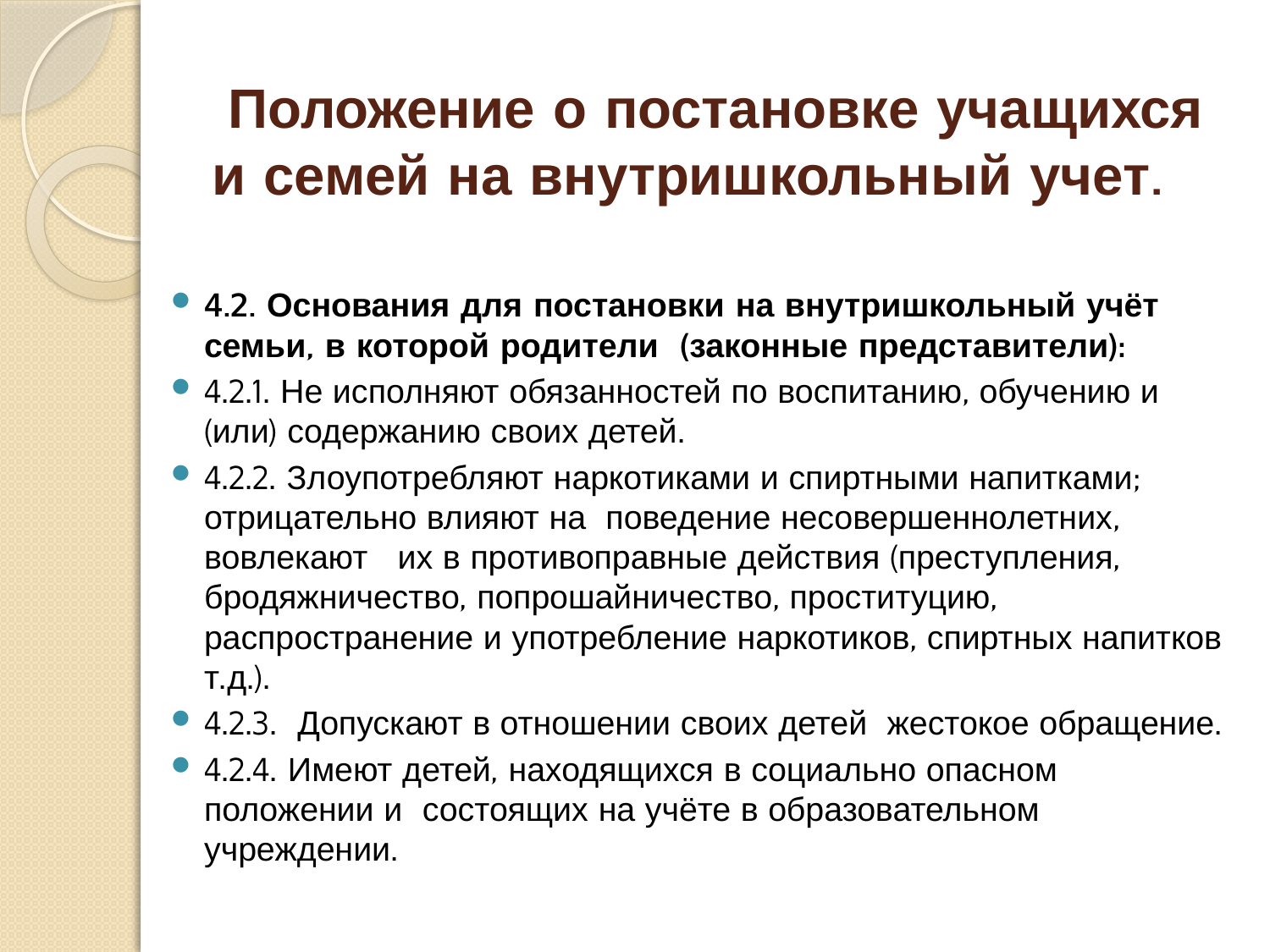

# Положение о постановке учащихся и семей на внутришкольный учет.
4.2. Основания для постановки на внутришкольный учёт семьи, в которой родители  (законные представители):
4.2.1. Не исполняют обязанностей по воспитанию, обучению и (или) содержанию своих детей.
4.2.2. Злоупотребляют наркотиками и спиртными напитками; отрицательно влияют на  поведение несовершеннолетних,  вовлекают   их в противоправные действия (преступления, бродяжничество, попрошайничество, проституцию, распространение и употребление наркотиков, спиртных напитков т.д.).
4.2.3.  Допускают в отношении своих детей  жестокое обращение.
4.2.4. Имеют детей, находящихся в социально опасном положении и  состоящих на учёте в образовательном учреждении.